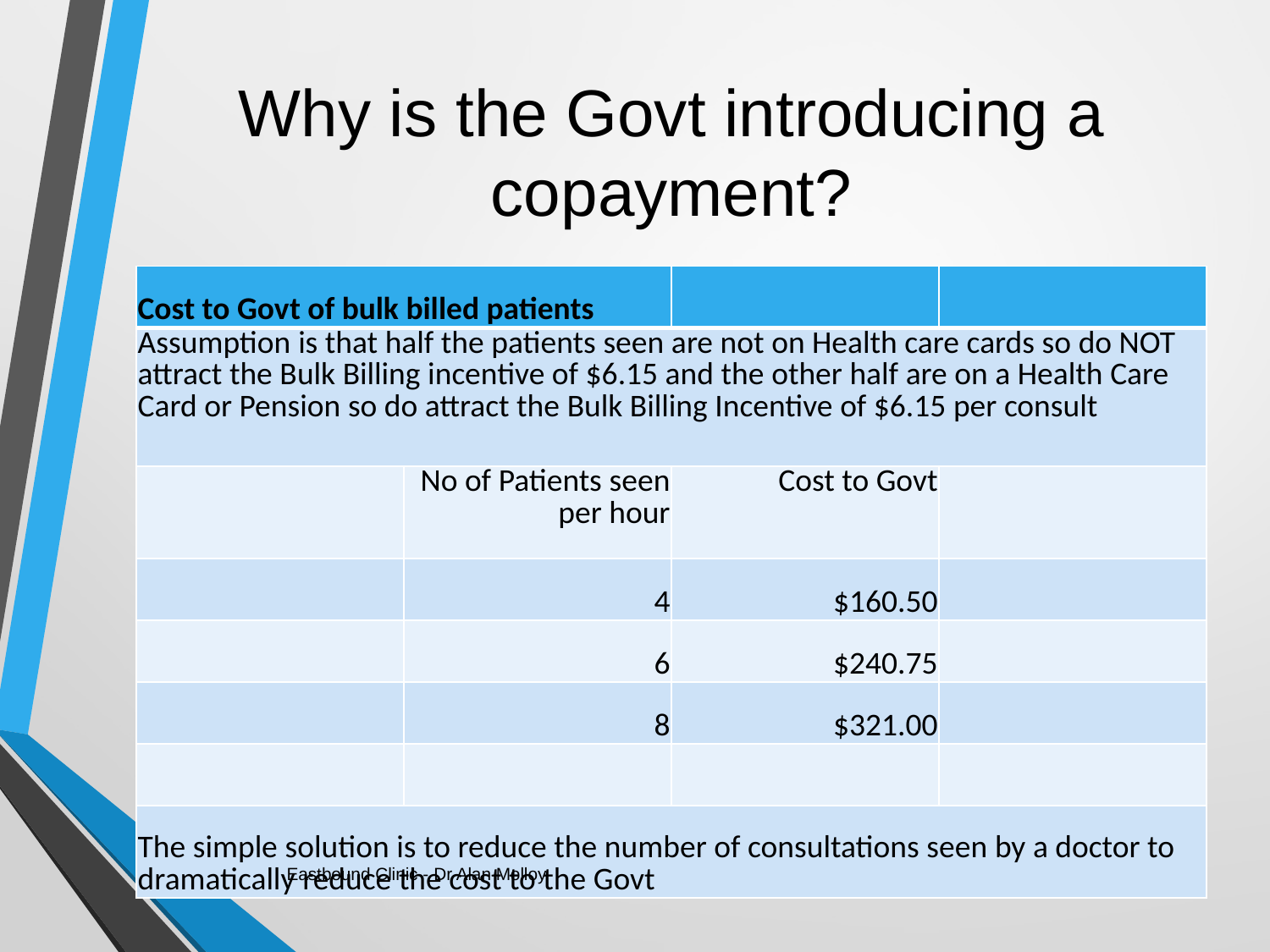

# Why is the Govt introducing a copayment?
| Cost to Govt of bulk billed patients |  |  |  |
| --- | --- | --- | --- |
| Assumption is that half the patients seen are not on Health care cards so do NOT attract the Bulk Billing incentive of $6.15 and the other half are on a Health Care Card or Pension so do attract the Bulk Billing Incentive of $6.15 per consult |  |  |  |
|  | No of Patients seen per hour | Cost to Govt |  |
|  | 4 | $160.50 |  |
|  | 6 | $240.75 |  |
|  | 8 | $321.00 |  |
|  |  |  |  |
| The simple solution is to reduce the number of consultations seen by a doctor to dramatically reduce the cost to the Govt |  |  |  |
Eastbound Clinic - Dr Alan Molloy
37